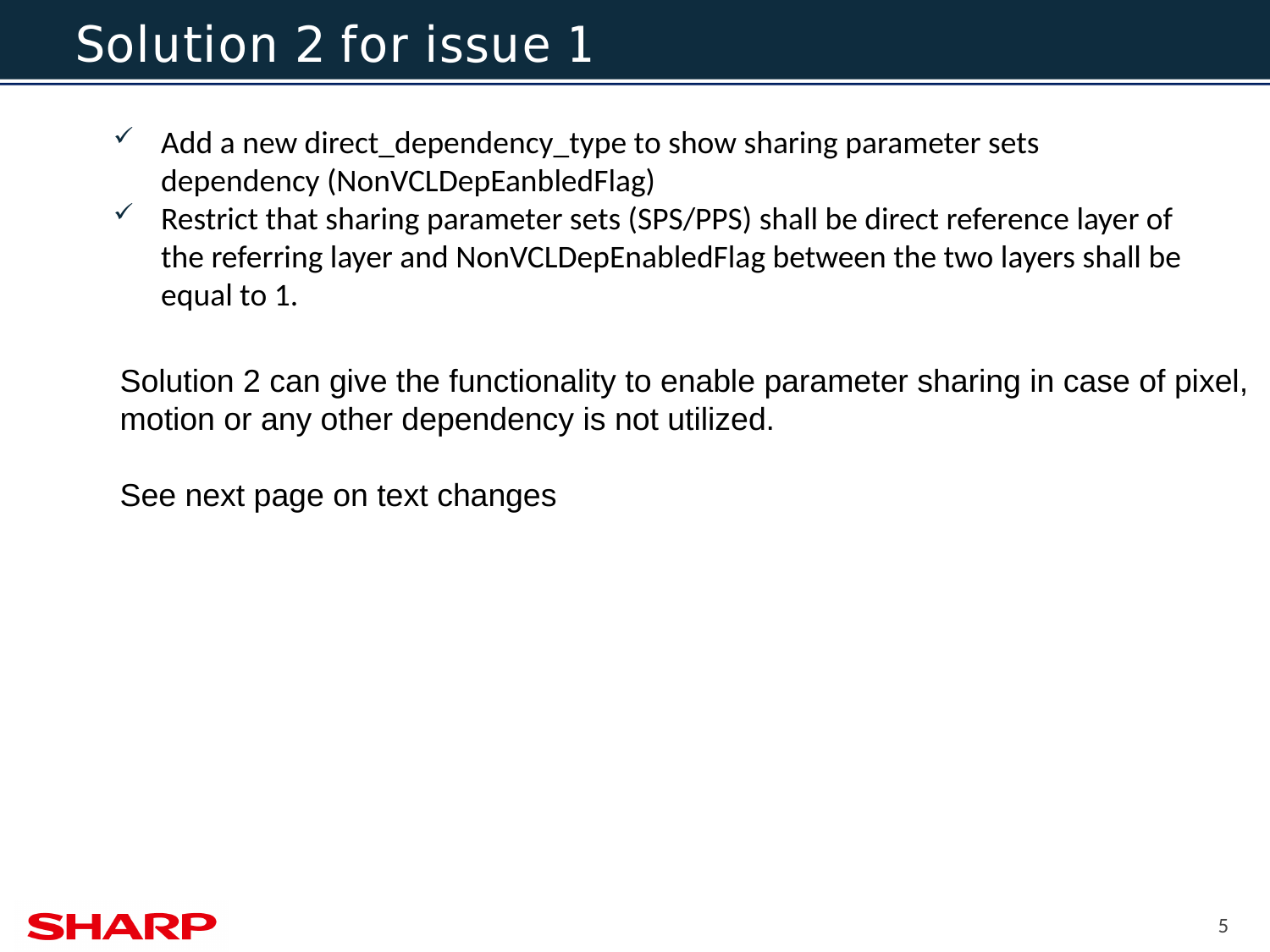

# Solution 2 for issue 1
Add a new direct_dependency_type to show sharing parameter sets dependency (NonVCLDepEanbledFlag)
Restrict that sharing parameter sets (SPS/PPS) shall be direct reference layer of the referring layer and NonVCLDepEnabledFlag between the two layers shall be equal to 1.

Solution 2 can give the functionality to enable parameter sharing in case of pixel, motion or any other dependency is not utilized.

See next page on text changes
5